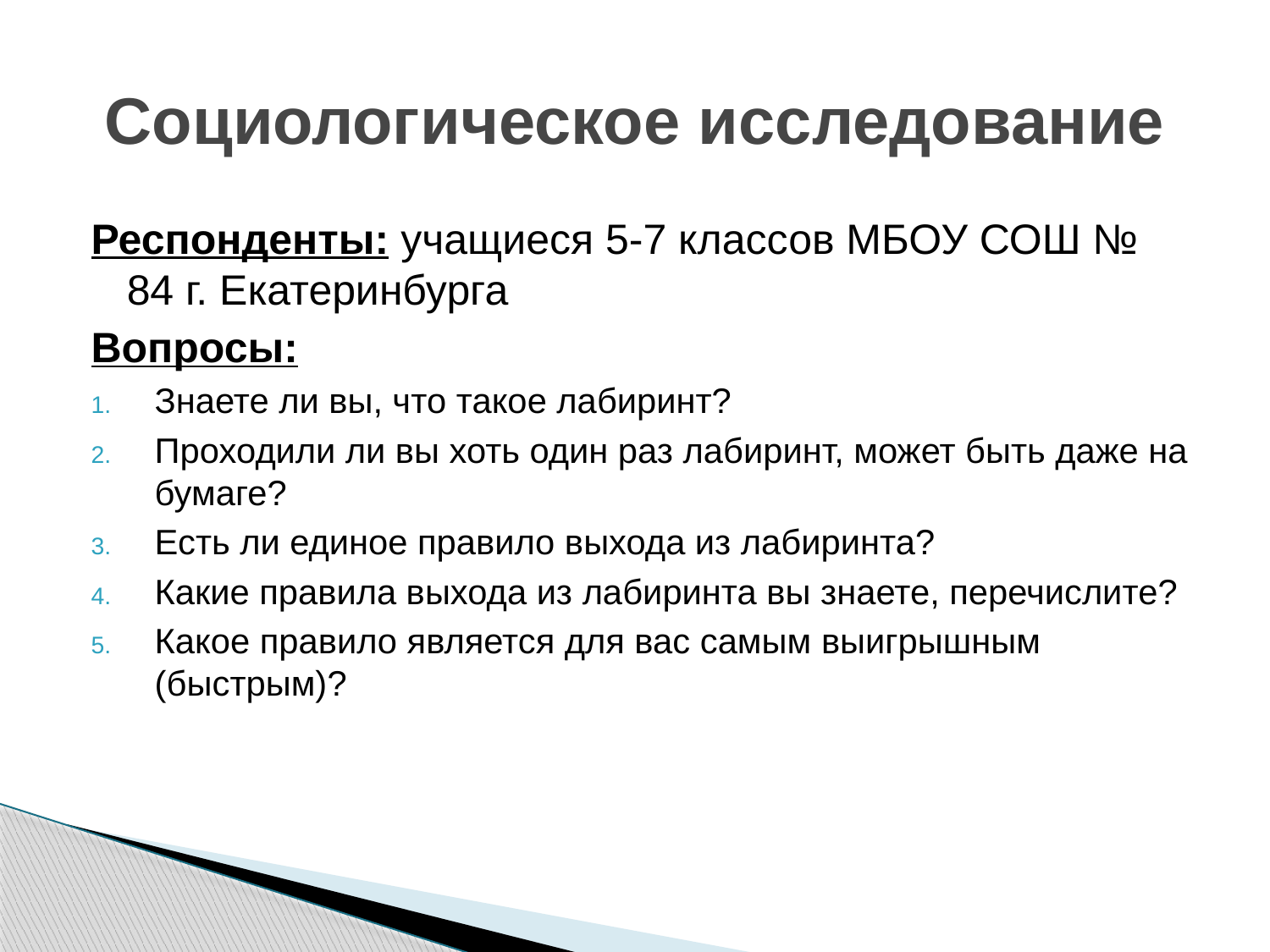

# Социологическое исследование
Респонденты: учащиеся 5-7 классов МБОУ СОШ № 84 г. Екатеринбурга
Вопросы:
Знаете ли вы, что такое лабиринт?
Проходили ли вы хоть один раз лабиринт, может быть даже на бумаге?
Есть ли единое правило выхода из лабиринта?
Какие правила выхода из лабиринта вы знаете, перечислите?
Какое правило является для вас самым выигрышным (быстрым)?